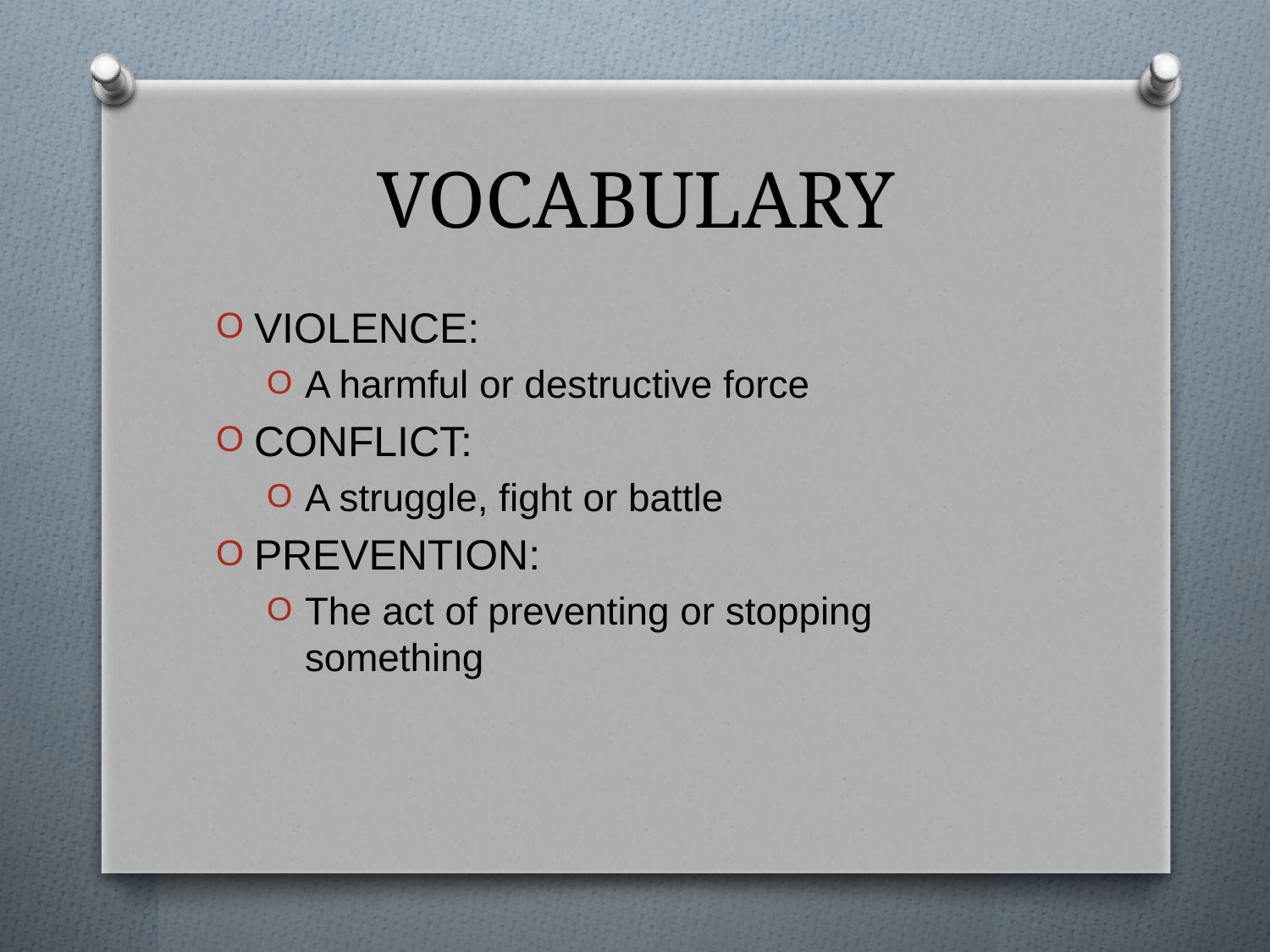

# VOCABULARY
VIOLENCE:
A harmful or destructive force
CONFLICT:
A struggle, fight or battle
PREVENTION:
The act of preventing or stopping something